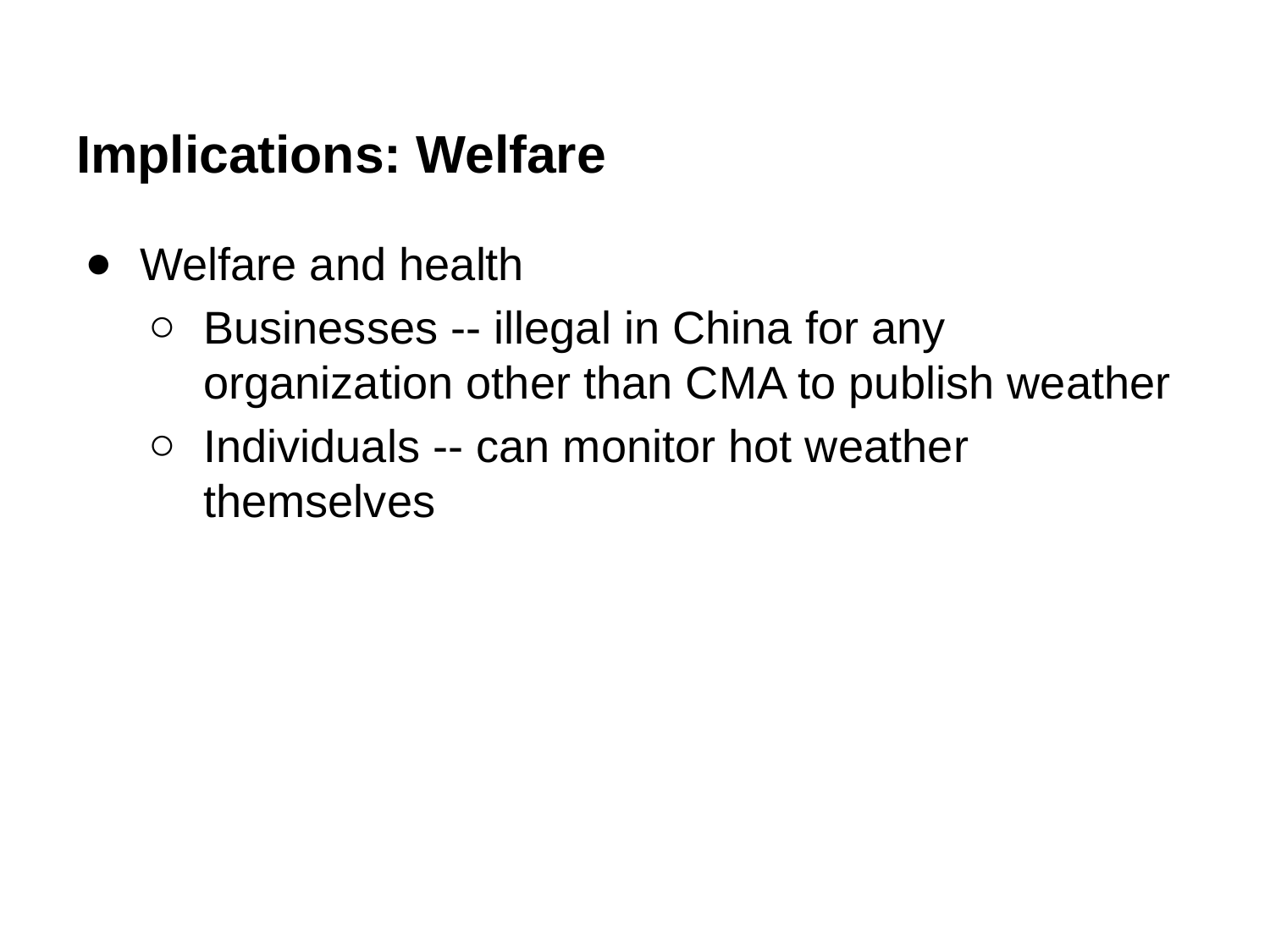

# Implications: Welfare
Welfare and health
Businesses -- illegal in China for any organization other than CMA to publish weather
Individuals -- can monitor hot weather themselves